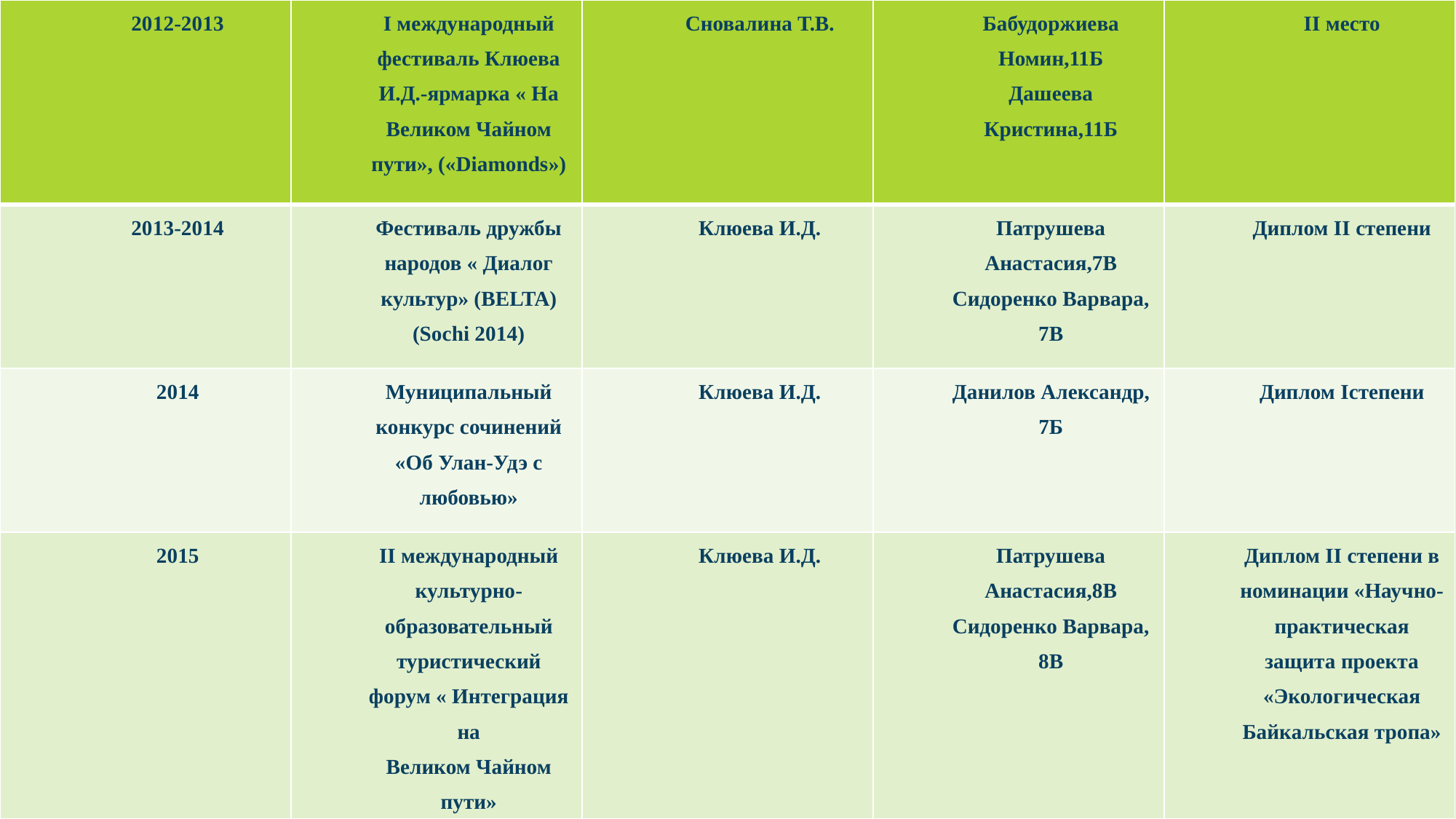

| 2012-2013 | I международный фестиваль Клюева И.Д.-ярмарка « На Великом Чайном пути», («Diamonds») | Сновалина Т.В. | Бабудоржиева Номин,11Б Дашеева Кристина,11Б | II место |
| --- | --- | --- | --- | --- |
| 2013-2014 | Фестиваль дружбы народов « Диалог культур» (BELTA) (Sochi 2014) | Клюева И.Д. | Патрушева Анастасия,7В Сидоренко Варвара, 7В | Диплом II степени |
| 2014 | Муниципальный конкурс сочинений «Об Улан-Удэ с любовью» | Клюева И.Д. | Данилов Александр, 7Б | Диплом Iстепени |
| 2015 | II международный культурно-образовательный туристический форум « Интеграция на Великом Чайном пути» | Клюева И.Д. | Патрушева Анастасия,8В Сидоренко Варвара, 8В | Диплом II степени в номинации «Научно-практическая защита проекта «Экологическая Байкальская тропа» |
#